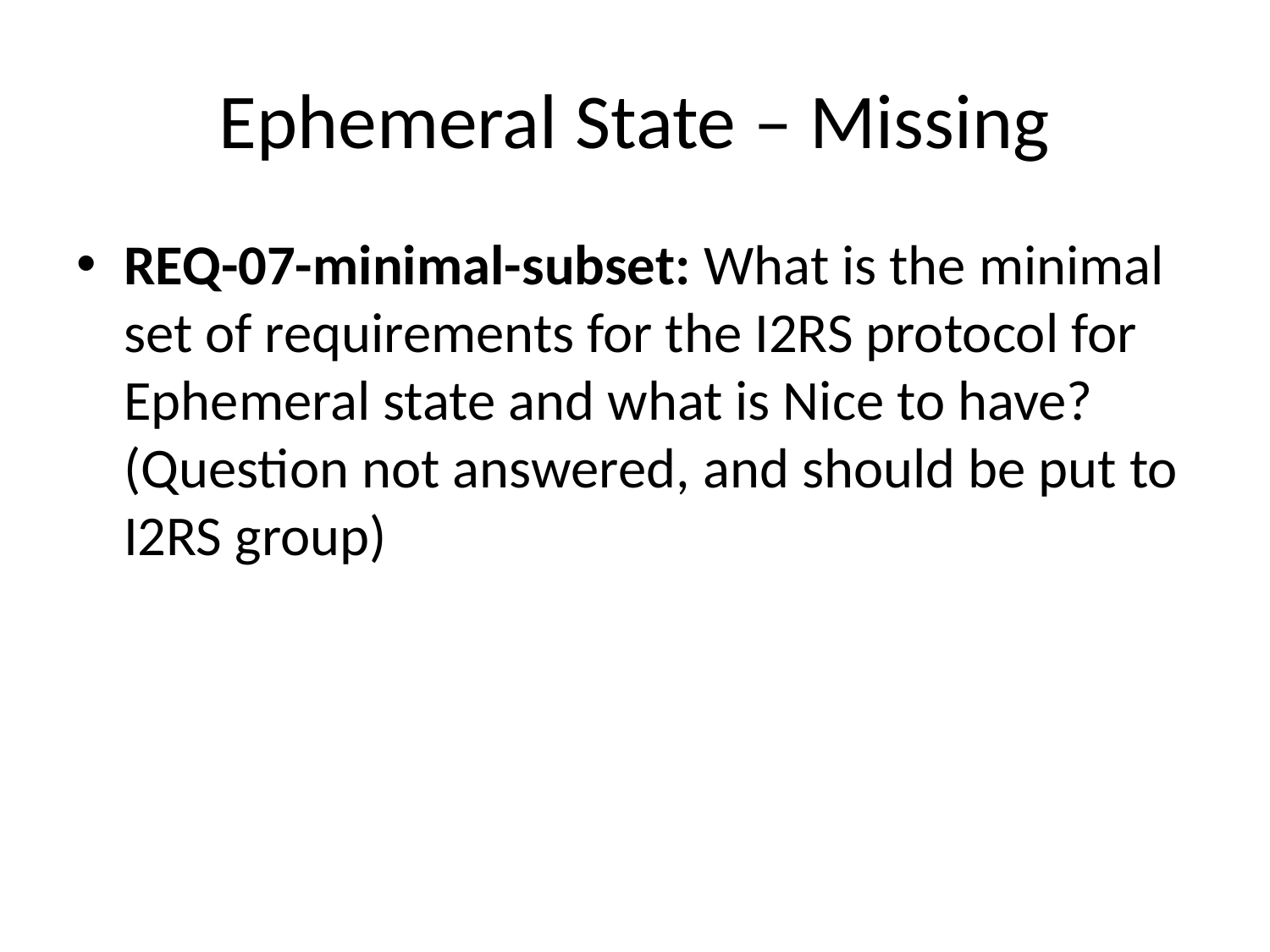

# Ephemeral State – Missing
REQ-07-minimal-subset: What is the minimal set of requirements for the I2RS protocol for Ephemeral state and what is Nice to have?  (Question not answered, and should be put to I2RS group)